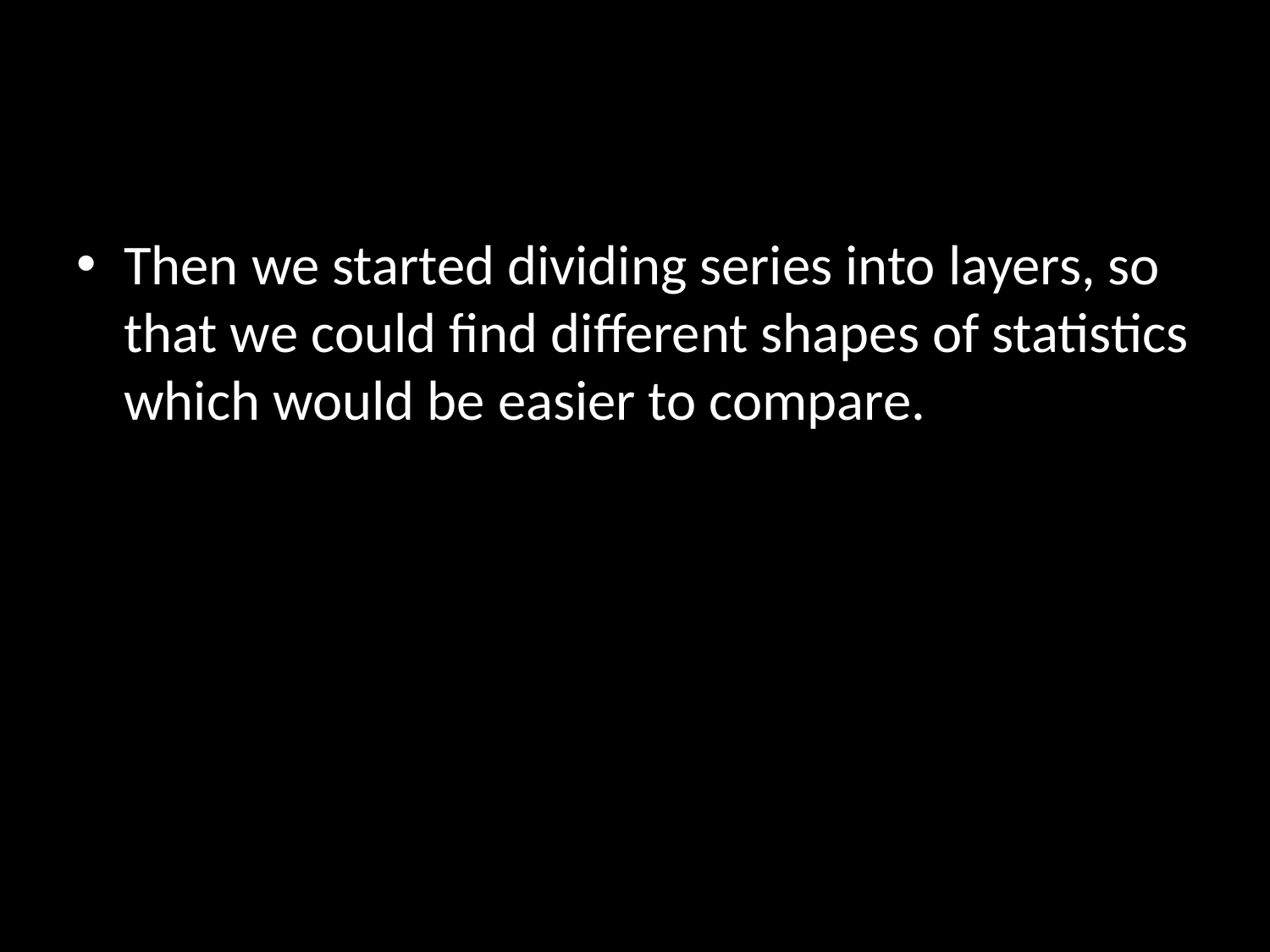

Then we started dividing series into layers, so that we could find different shapes of statistics which would be easier to compare.